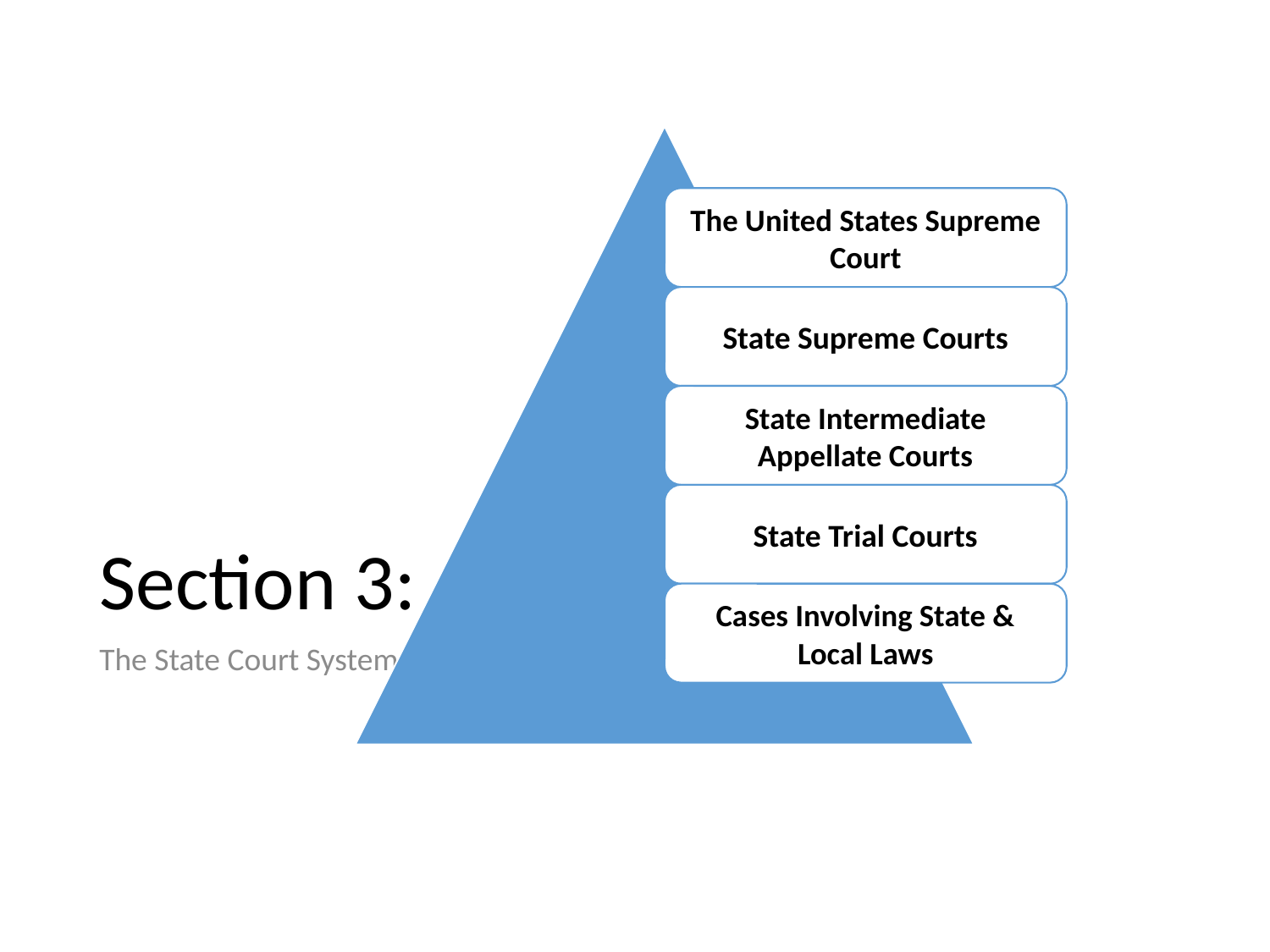

The United States Supreme Court
State Supreme Courts
State Intermediate Appellate Courts
State Trial Courts
Cases Involving State & Local Laws
# Section 3:
The State Court Systems